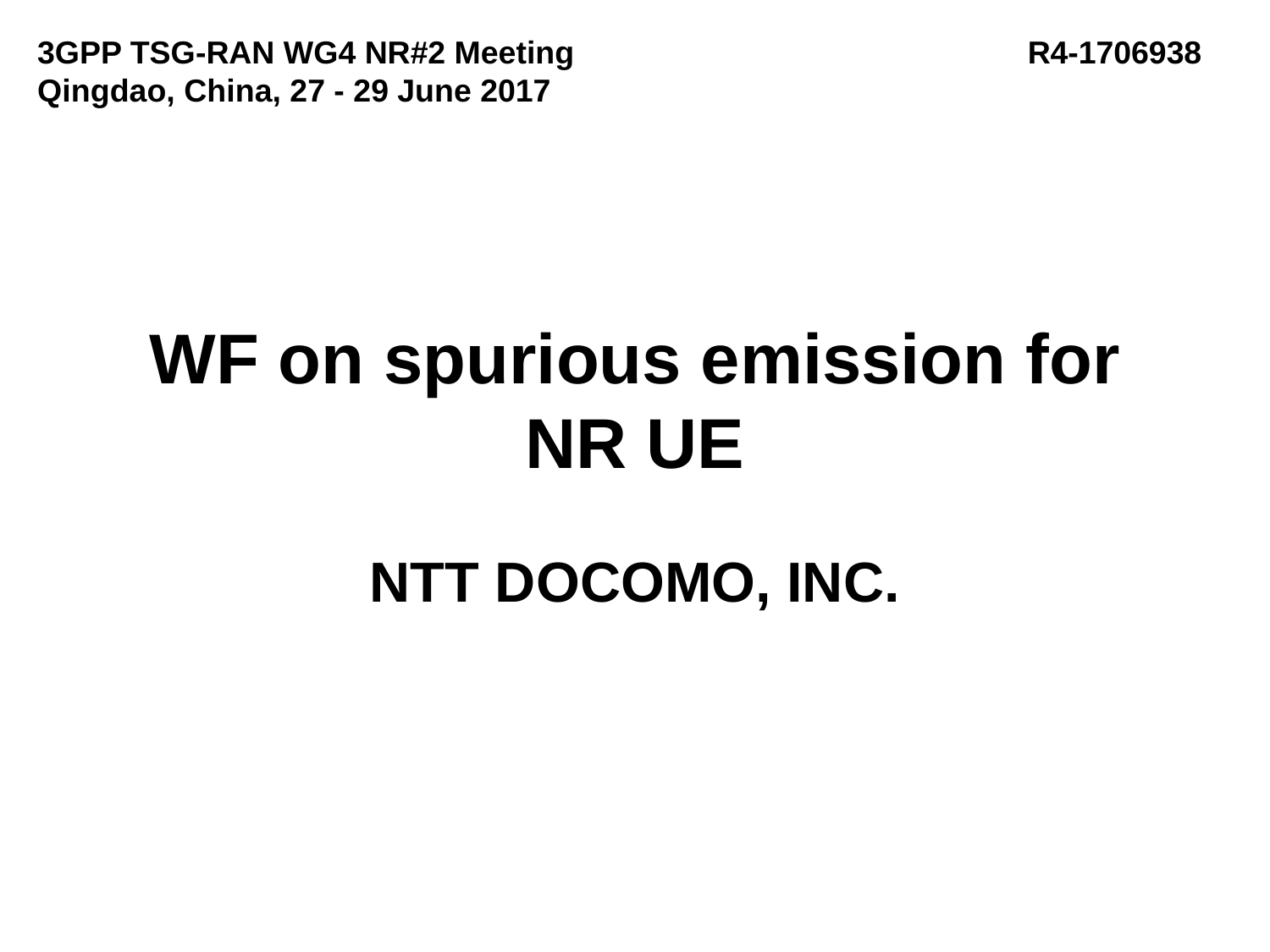

3GPP TSG-RAN WG4 NR#2 Meeting
Qingdao, China, 27 - 29 June 2017
R4-1706938
# WF on spurious emission for NR UE
NTT DOCOMO, INC.